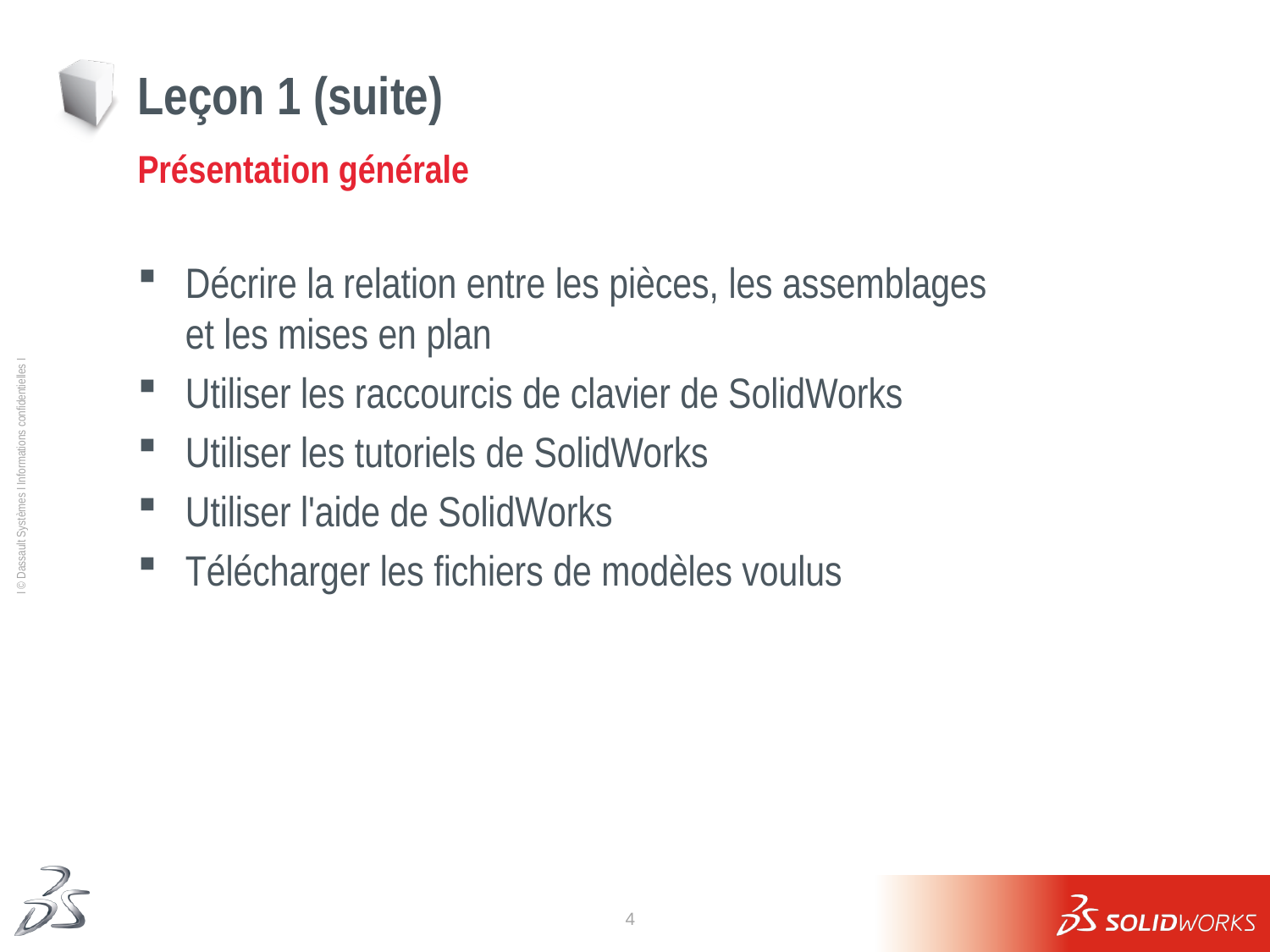

# Leçon 1 (suite)
Présentation générale
Décrire la relation entre les pièces, les assemblages
et les mises en plan
Utiliser les raccourcis de clavier de SolidWorks
Utiliser les tutoriels de SolidWorks
Utiliser l'aide de SolidWorks
Télécharger les fichiers de modèles voulus